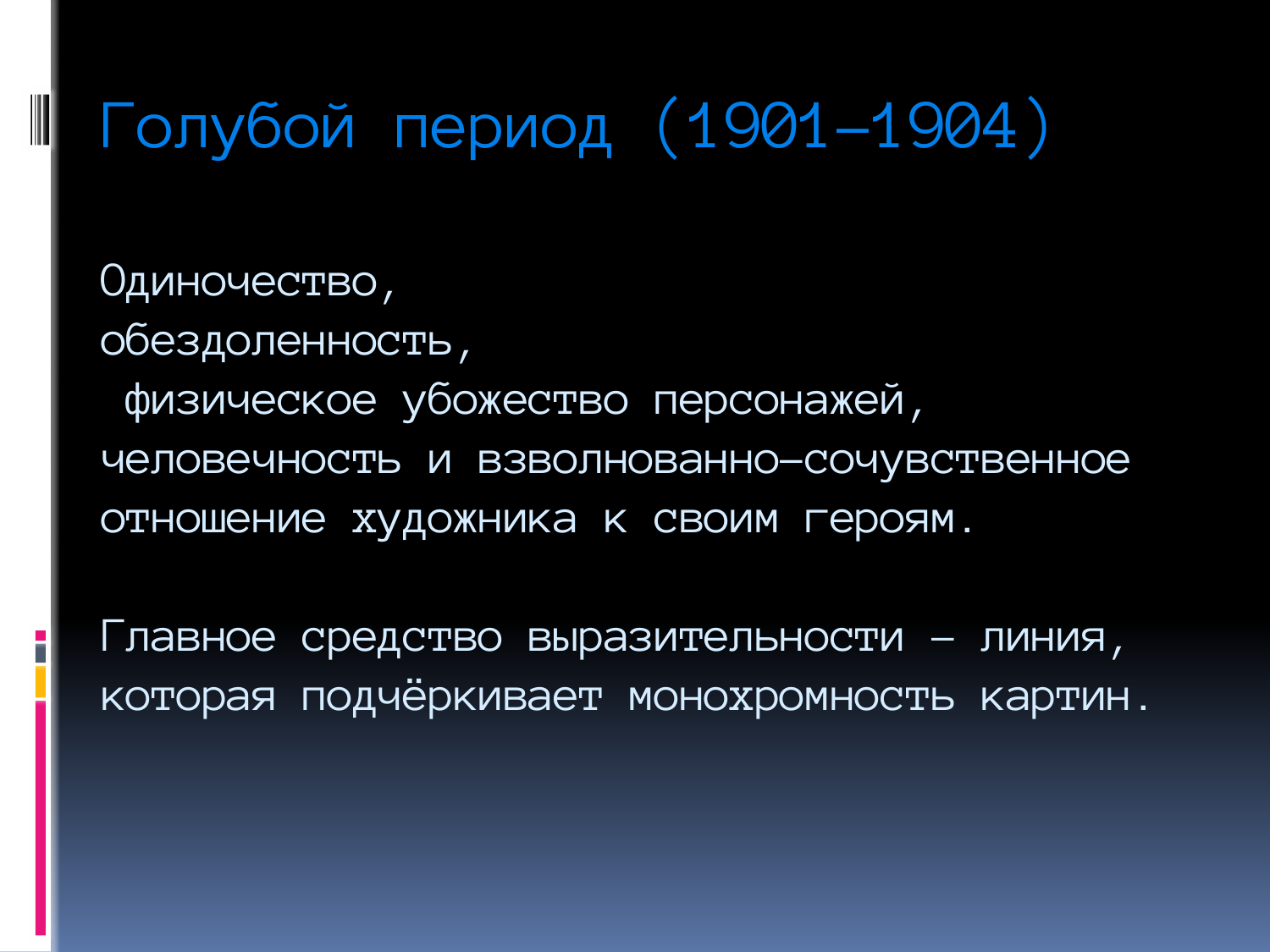

# Голубой период (1901-1904) Одиночество, обездоленность, физическое убожество персонажей, человечность и взволнованно-сочувственное отношение художника к своим героям. Главное средство выразительности – линия, которая подчёркивает монохромность картин.